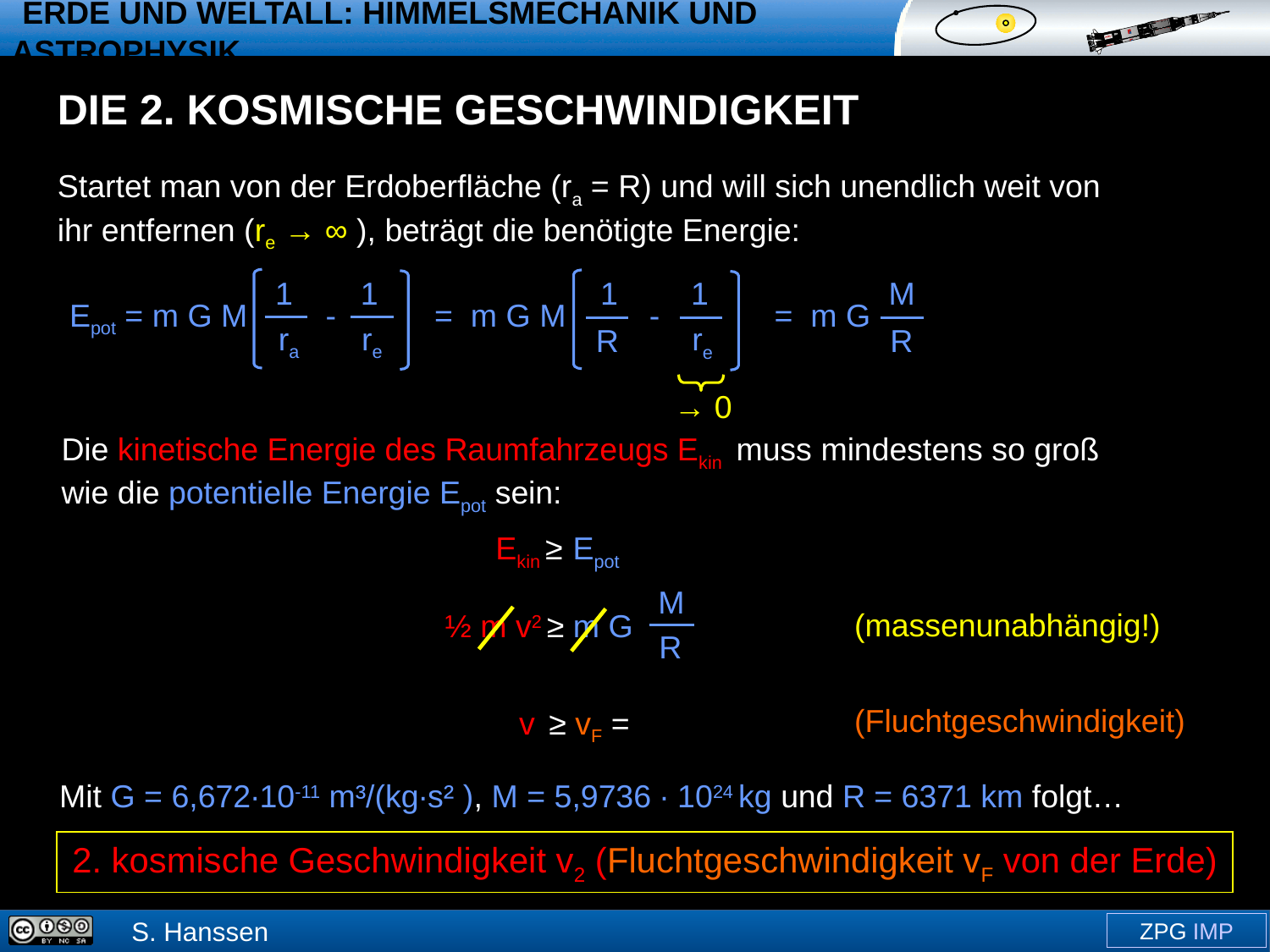

Die 2. kosmische Geschwindigkeit
Startet man von der Erdoberfläche (ra = R) und will sich unendlich weit von ihr entfernen (re → ∞ ), beträgt die benötigte Energie:
1
ra
1
re

Epot = m G M         -
1
R
1
re

=  m G M          -
M
R
=  m G

→ 0
Die kinetische Energie des Raumfahrzeugs Ekin  muss mindestens so groß wie die potentielle Energie Epot sein:
Ekin ≥  Epot
M
R
(massenunabhängig!)
½ m v2 ≥ m G

M
R

v  ≥ vF =      2 G
(Fluchtgeschwindigkeit)
Mit G = 6,672∙10-11 m³/(kg∙s² ), M = 5,9736 ∙ 1024 kg und R = 6371 km folgt…
2. kosmische Geschwindigkeit v2 (Fluchtgeschwindigkeit vF von der Erde)